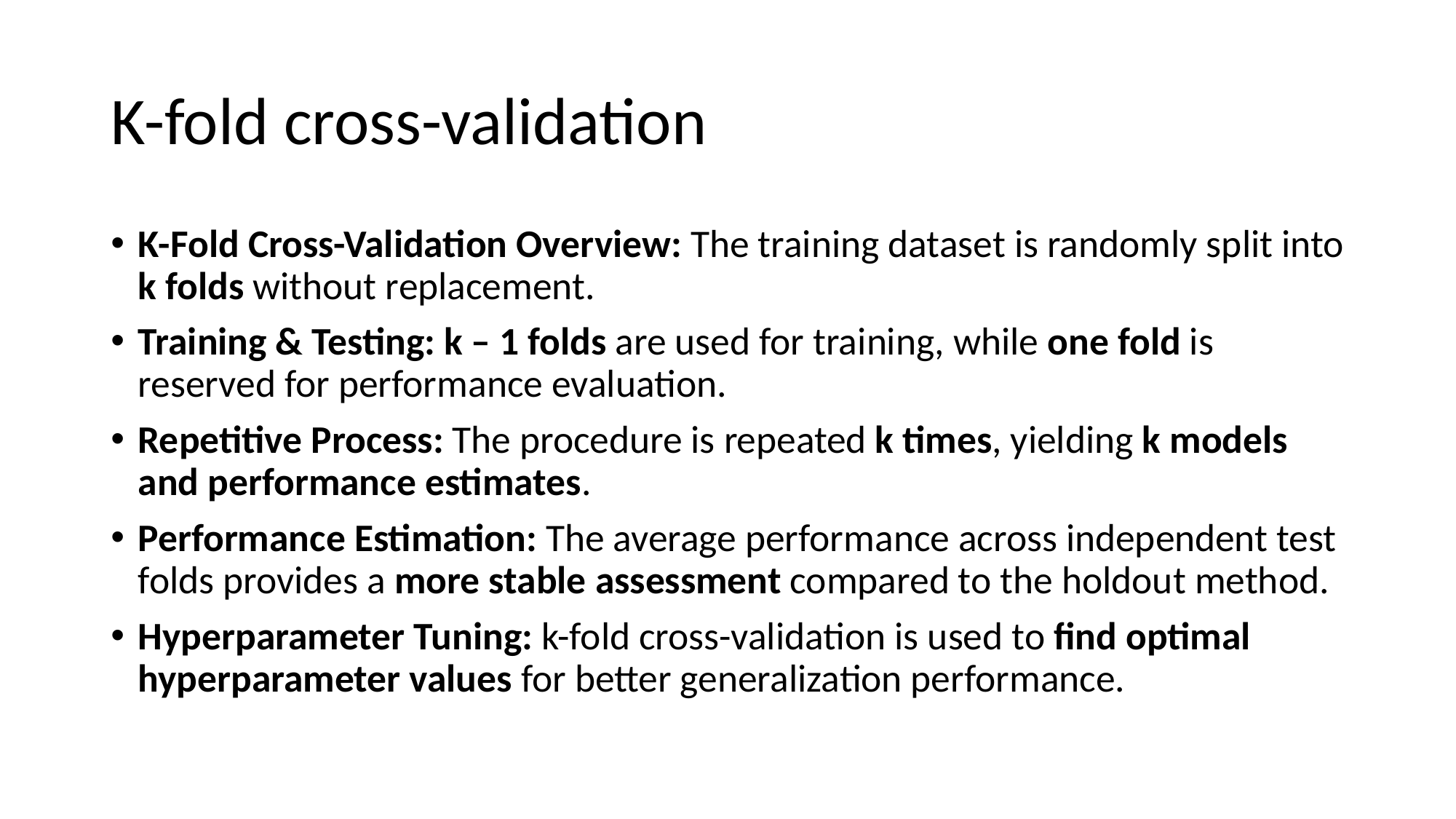

# K-fold cross-validation
K-Fold Cross-Validation Overview: The training dataset is randomly split into k folds without replacement.
Training & Testing: k – 1 folds are used for training, while one fold is reserved for performance evaluation.
Repetitive Process: The procedure is repeated k times, yielding k models and performance estimates.
Performance Estimation: The average performance across independent test folds provides a more stable assessment compared to the holdout method.
Hyperparameter Tuning: k-fold cross-validation is used to find optimal hyperparameter values for better generalization performance.